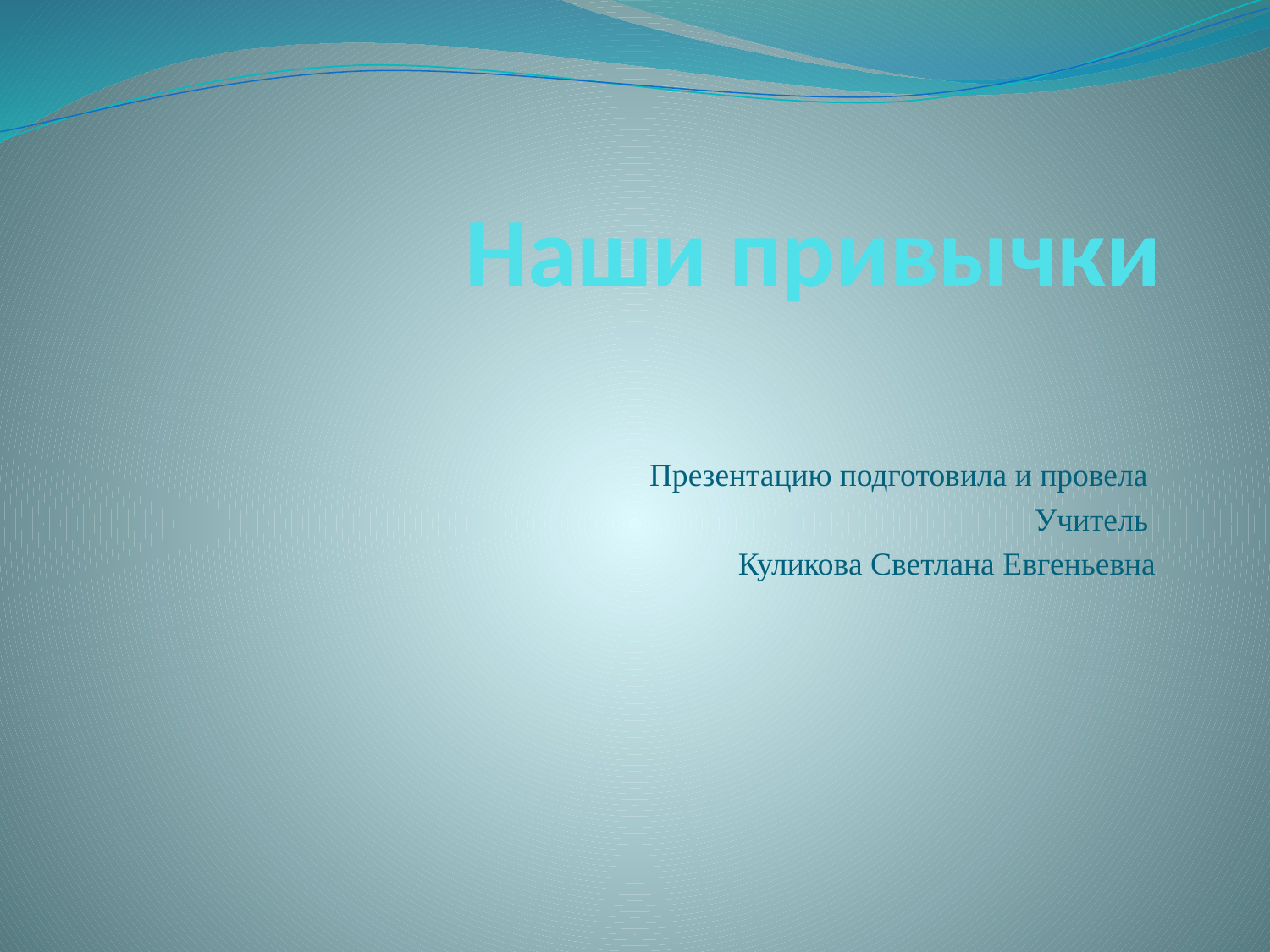

# Наши привычки
Презентацию подготовила и провела
Учитель
Куликова Светлана Евгеньевна